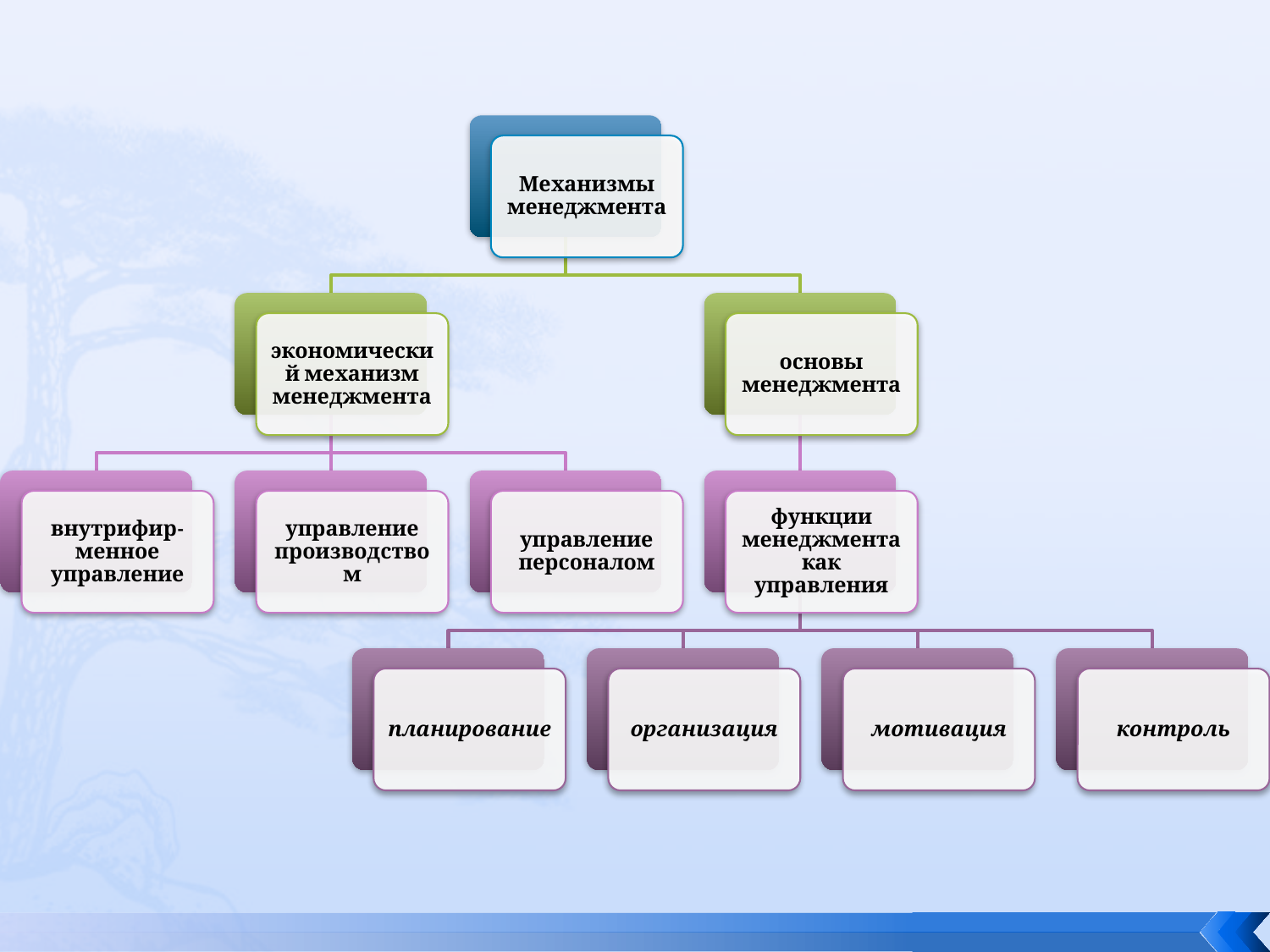

Механизмы менеджмента
экономический механизм менеджмента
внутрифир-менное управление
управление производством
управление персоналом
основы менеджмента
функции менеджмента как управления
планирование
организация
мотивация
контроль